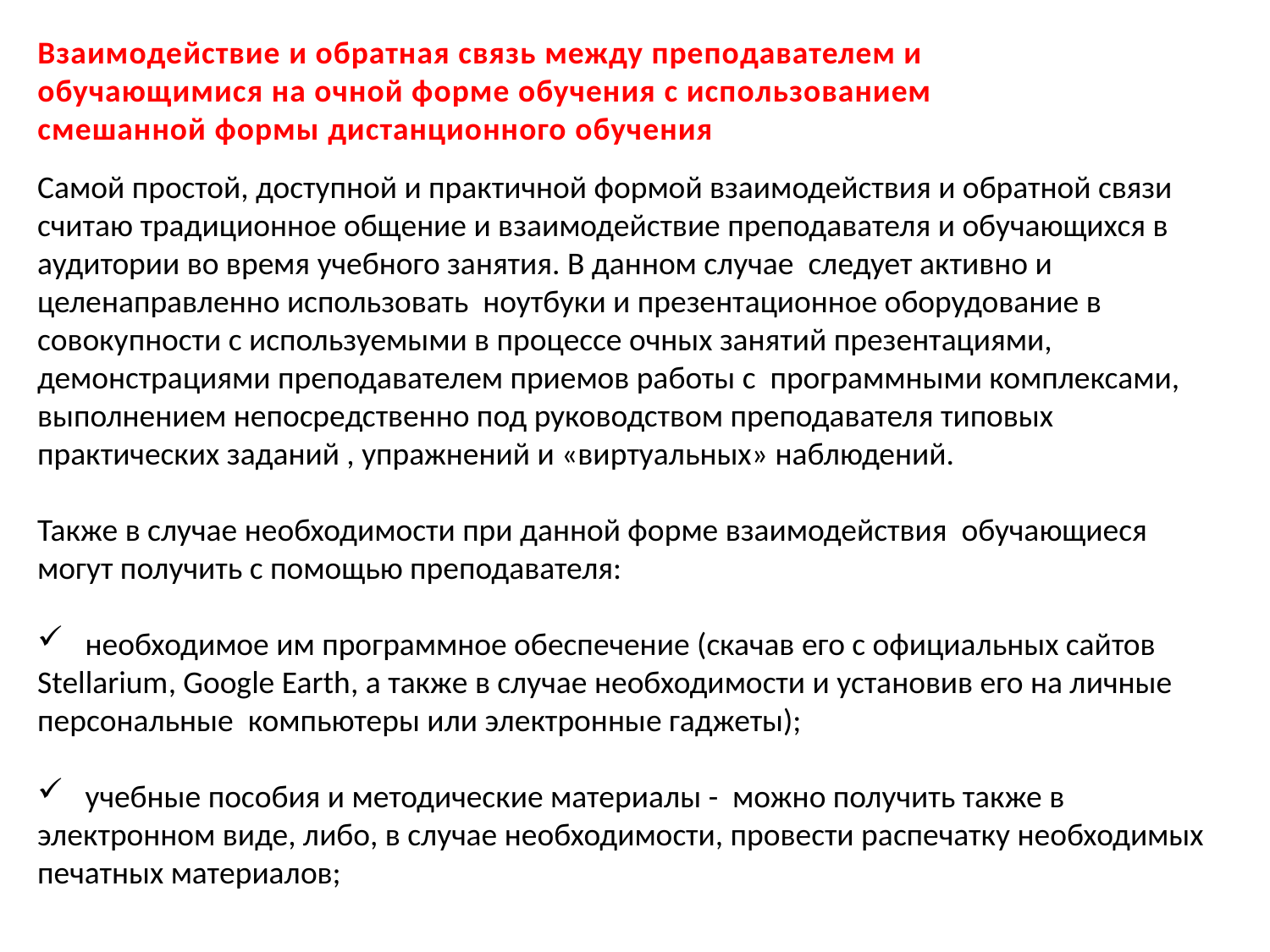

Взаимодействие и обратная связь между преподавателем и обучающимися на очной форме обучения с использованием смешанной формы дистанционного обучения
Самой простой, доступной и практичной формой взаимодействия и обратной связи считаю традиционное общение и взаимодействие преподавателя и обучающихся в аудитории во время учебного занятия. В данном случае  следует активно и целенаправленно использовать  ноутбуки и презентационное оборудование в совокупности с используемыми в процессе очных занятий презентациями, демонстрациями преподавателем приемов работы с  программными комплексами, выполнением непосредственно под руководством преподавателя типовых практических заданий , упражнений и «виртуальных» наблюдений.

Также в случае необходимости при данной форме взаимодействия  обучающиеся могут получить с помощью преподавателя:

   необходимое им программное обеспечение (скачав его с официальных сайтов Stellarium, Google Earth, а также в случае необходимости и установив его на личные персональные  компьютеры или электронные гаджеты);

   учебные пособия и методические материалы -  можно получить также в электронном виде, либо, в случае необходимости, провести распечатку необходимых печатных материалов;